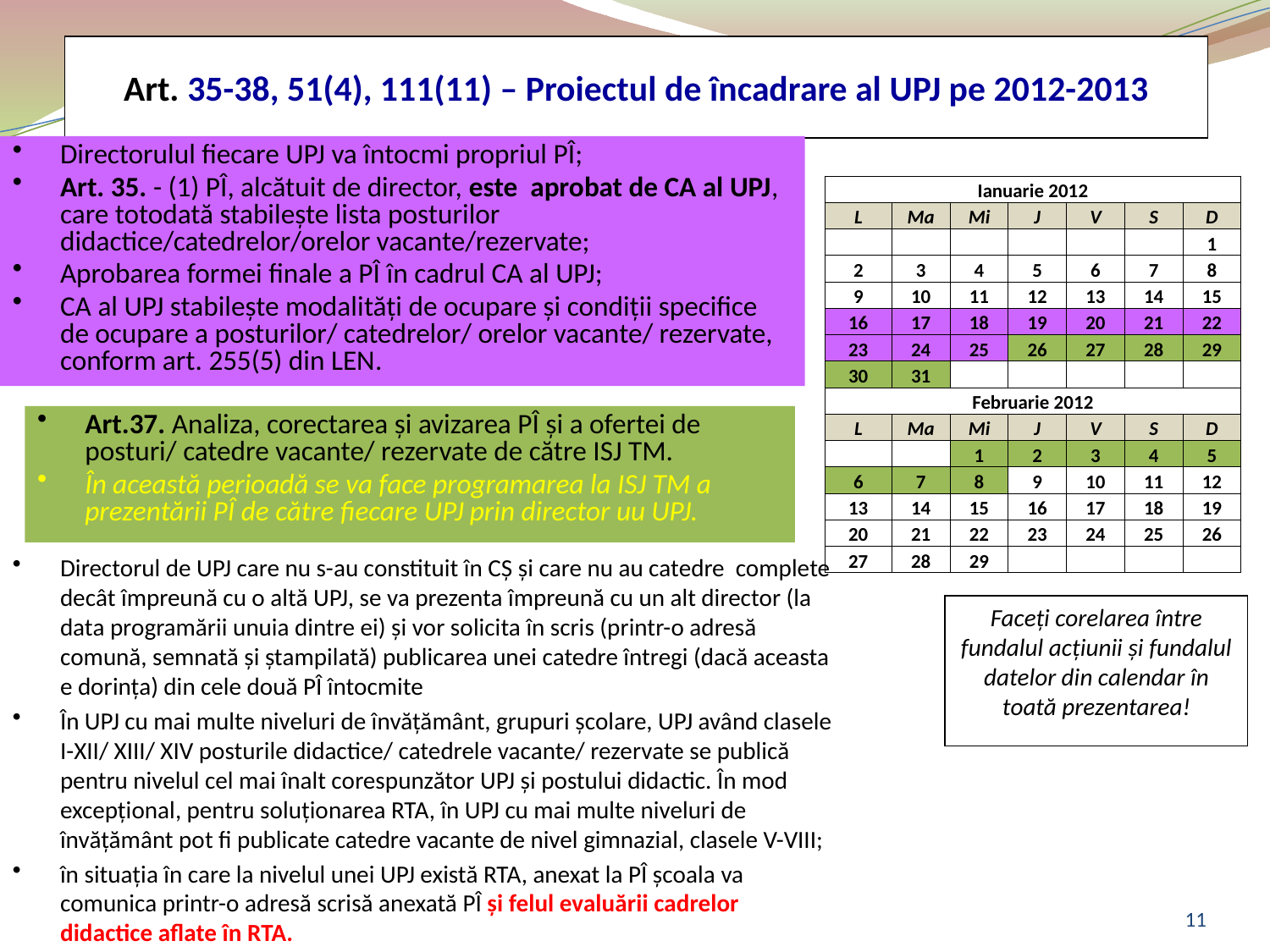

Art. 35-38, 51(4), 111(11) – Proiectul de încadrare al UPJ pe 2012-2013
Directorulul fiecare UPJ va întocmi propriul PÎ;
Art. 35. - (1) PÎ, alcătuit de director, este  aprobat de CA al UPJ, care totodată stabileşte lista posturilor didactice/catedrelor/orelor vacante/rezervate;
Aprobarea formei finale a PÎ în cadrul CA al UPJ;
CA al UPJ stabileşte modalităţi de ocupare şi condiţii specifice de ocupare a posturilor/ catedrelor/ orelor vacante/ rezervate, conform art. 255(5) din LEN.
| Ianuarie 2012 |  |  |  |  |  |  |
| --- | --- | --- | --- | --- | --- | --- |
| L | Ma | Mi | J | V | S | D |
|  |  |  |  |  |  | 1 |
| 2 | 3 | 4 | 5 | 6 | 7 | 8 |
| 9 | 10 | 11 | 12 | 13 | 14 | 15 |
| 16 | 17 | 18 | 19 | 20 | 21 | 22 |
| 23 | 24 | 25 | 26 | 27 | 28 | 29 |
| 30 | 31 |  |  |  |  |  |
| Februarie 2012 |  |  |  |  |  |  |
| L | Ma | Mi | J | V | S | D |
|  |  | 1 | 2 | 3 | 4 | 5 |
| 6 | 7 | 8 | 9 | 10 | 11 | 12 |
| 13 | 14 | 15 | 16 | 17 | 18 | 19 |
| 20 | 21 | 22 | 23 | 24 | 25 | 26 |
| 27 | 28 | 29 |  |  |  |  |
Art.37. Analiza, corectarea şi avizarea PÎ şi a ofertei de posturi/ catedre vacante/ rezervate de către ISJ TM.
În această perioadă se va face programarea la ISJ TM a prezentării PÎ de către fiecare UPJ prin director uu UPJ.
Directorul de UPJ care nu s-au constituit în CŞ şi care nu au catedre  complete decât împreună cu o altă UPJ, se va prezenta împreună cu un alt director (la data programării unuia dintre ei) şi vor solicita în scris (printr-o adresă comună, semnată şi ştampilată) publicarea unei catedre întregi (dacă aceasta e dorinţa) din cele două PÎ întocmite
În UPJ cu mai multe niveluri de învăţământ, grupuri şcolare, UPJ având clasele I-XII/ XIII/ XIV posturile didactice/ catedrele vacante/ rezervate se publică pentru nivelul cel mai înalt corespunzător UPJ şi postului didactic. În mod excepţional, pentru soluţionarea RTA, în UPJ cu mai multe niveluri de învăţământ pot fi publicate catedre vacante de nivel gimnazial, clasele V-VIII;
în situaţia în care la nivelul unei UPJ există RTA, anexat la PÎ şcoala va comunica printr-o adresă scrisă anexată PÎ şi felul evaluării cadrelor didactice aflate în RTA.
Faceţi corelarea între fundalul acţiunii şi fundalul datelor din calendar în toată prezentarea!
11